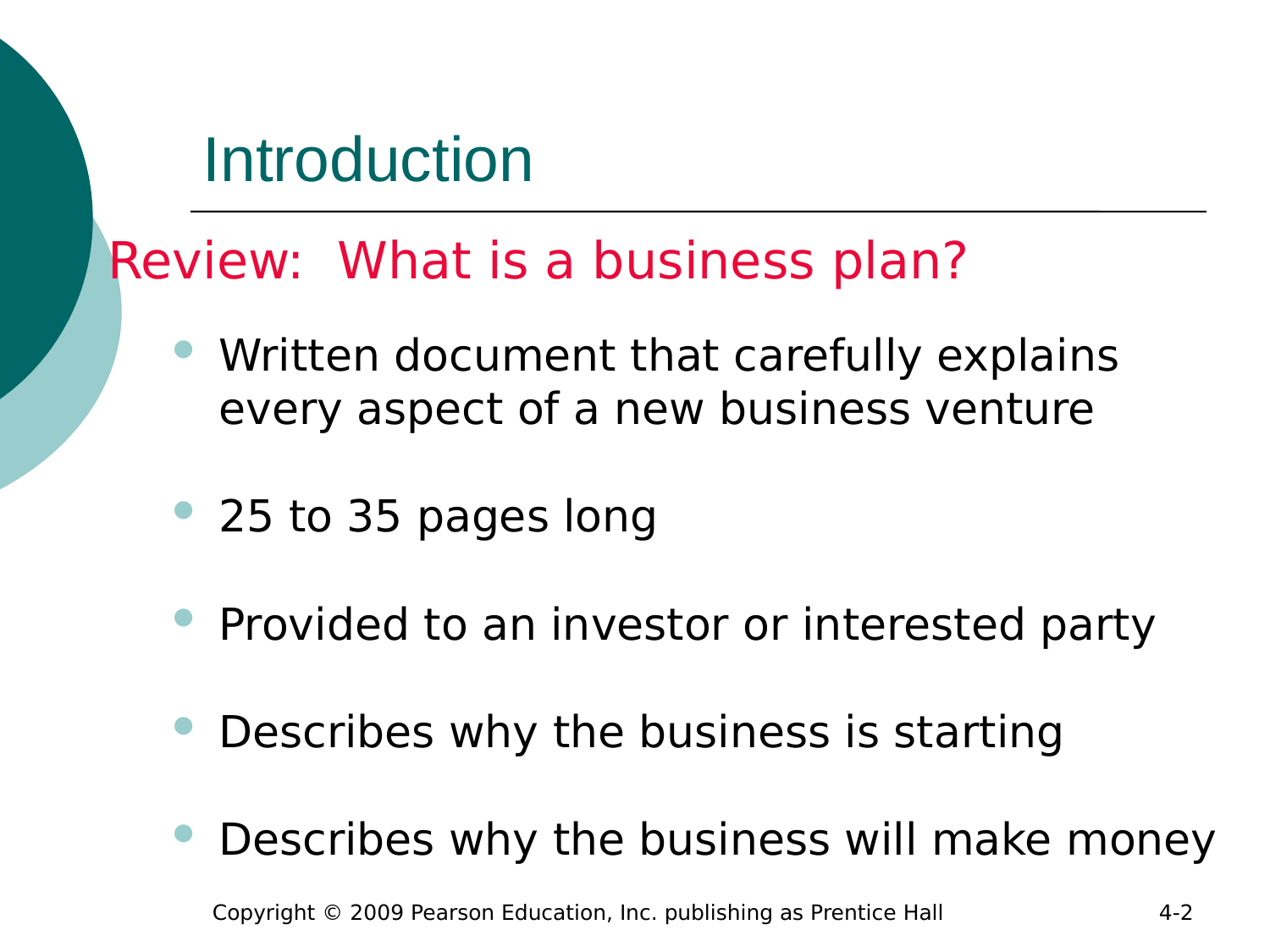

# Introduction
Review:  What is a business plan?

Written document that carefully explains every aspect of a new business venture

25 to 35 pages long

Provided to an investor or interested party

Describes why the business is starting

Describes why the business will make money
Copyright © 2009 Pearson Education, Inc. publishing as Prentice Hall
4-2